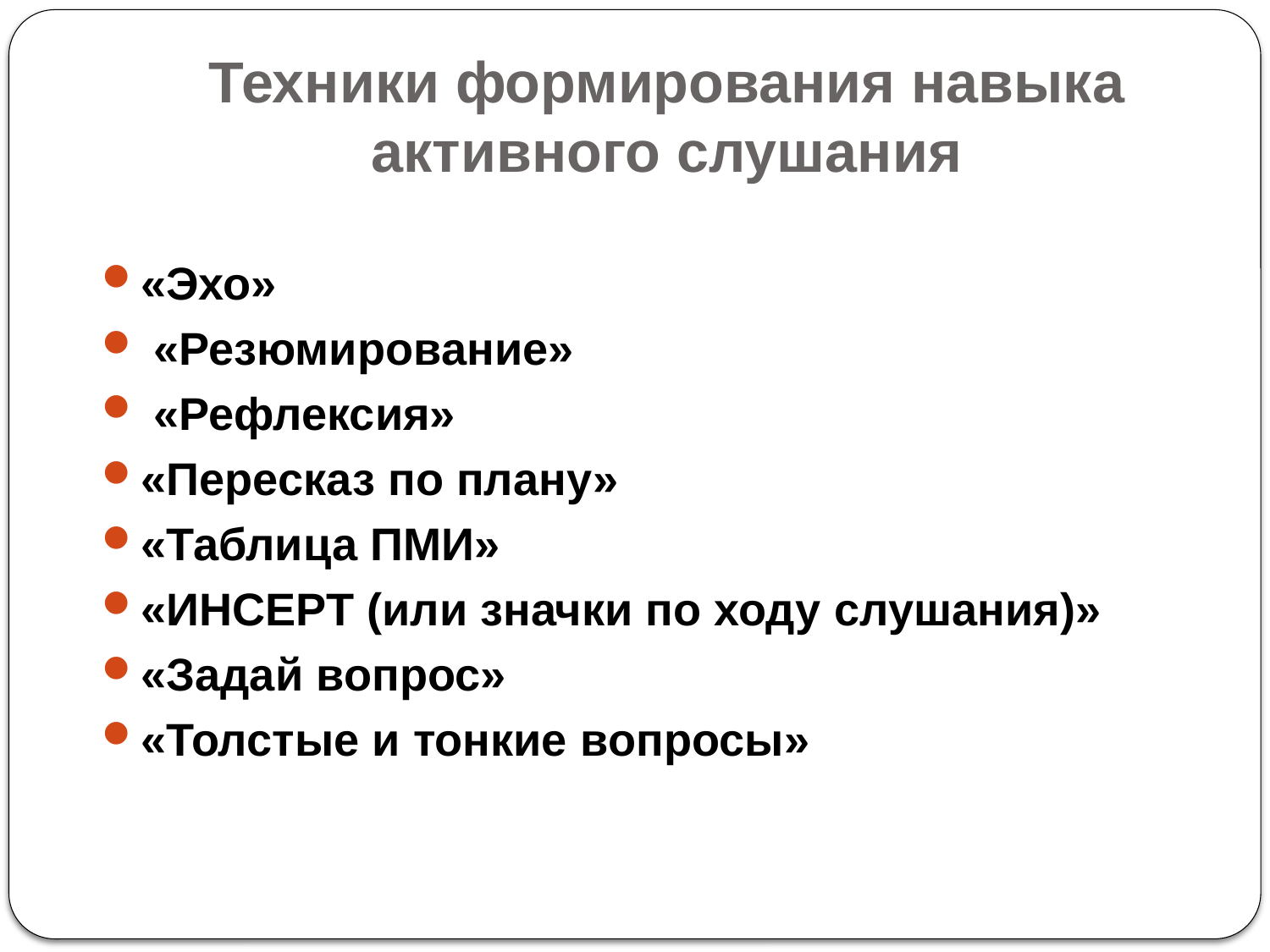

# Техники формирования навыка активного слушания
«Эхо»
 «Резюмирование»
 «Рефлексия»
«Пересказ по плану»
«Таблица ПМИ»
«ИНСЕРТ (или значки по ходу слушания)»
«Задай вопрос»
«Толстые и тонкие вопросы»